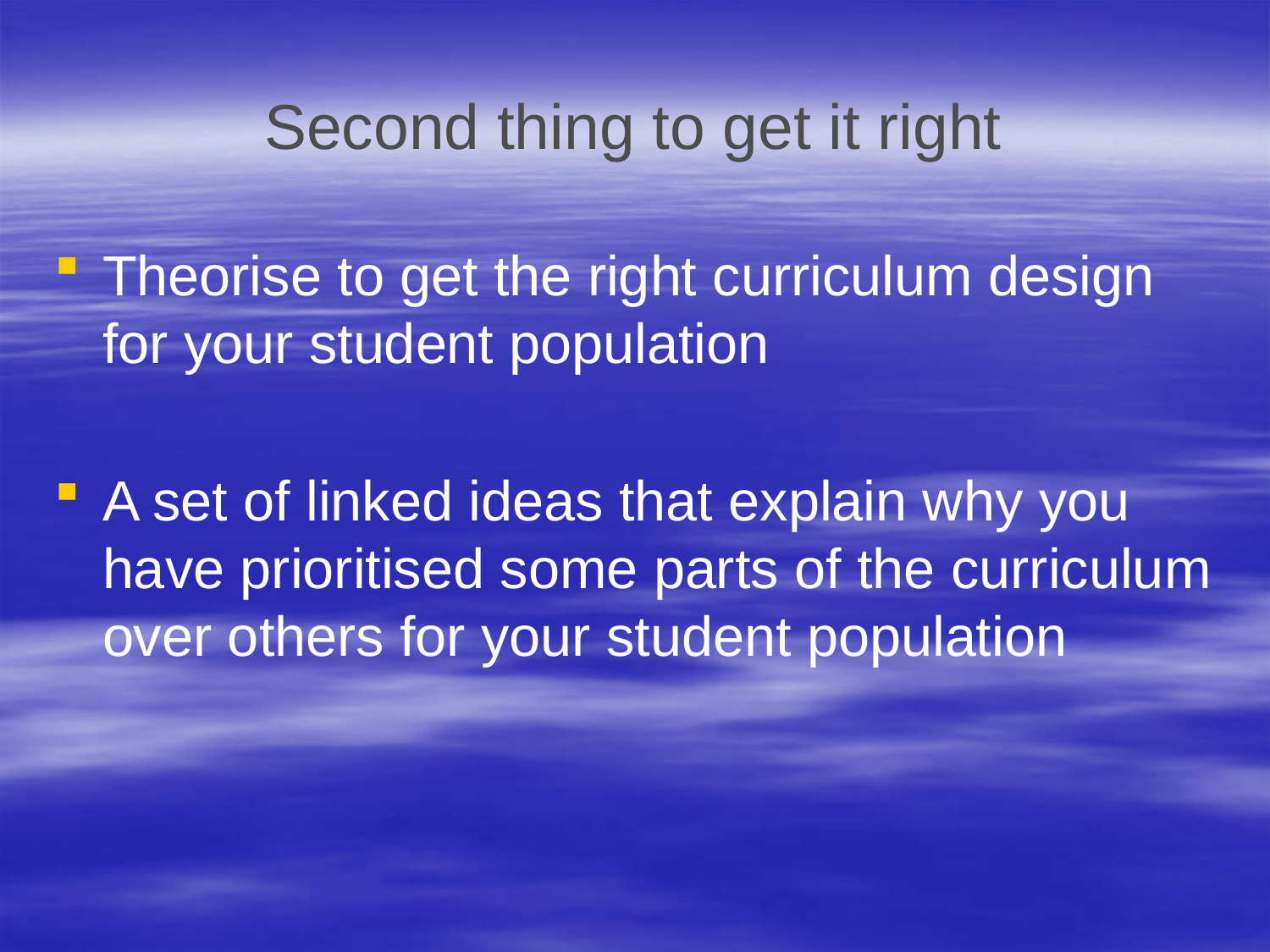

# Second thing to get it right
Theorise to get the right curriculum design for your student population

A set of linked ideas that explain why you have prioritised some parts of the curriculum over others for your student population